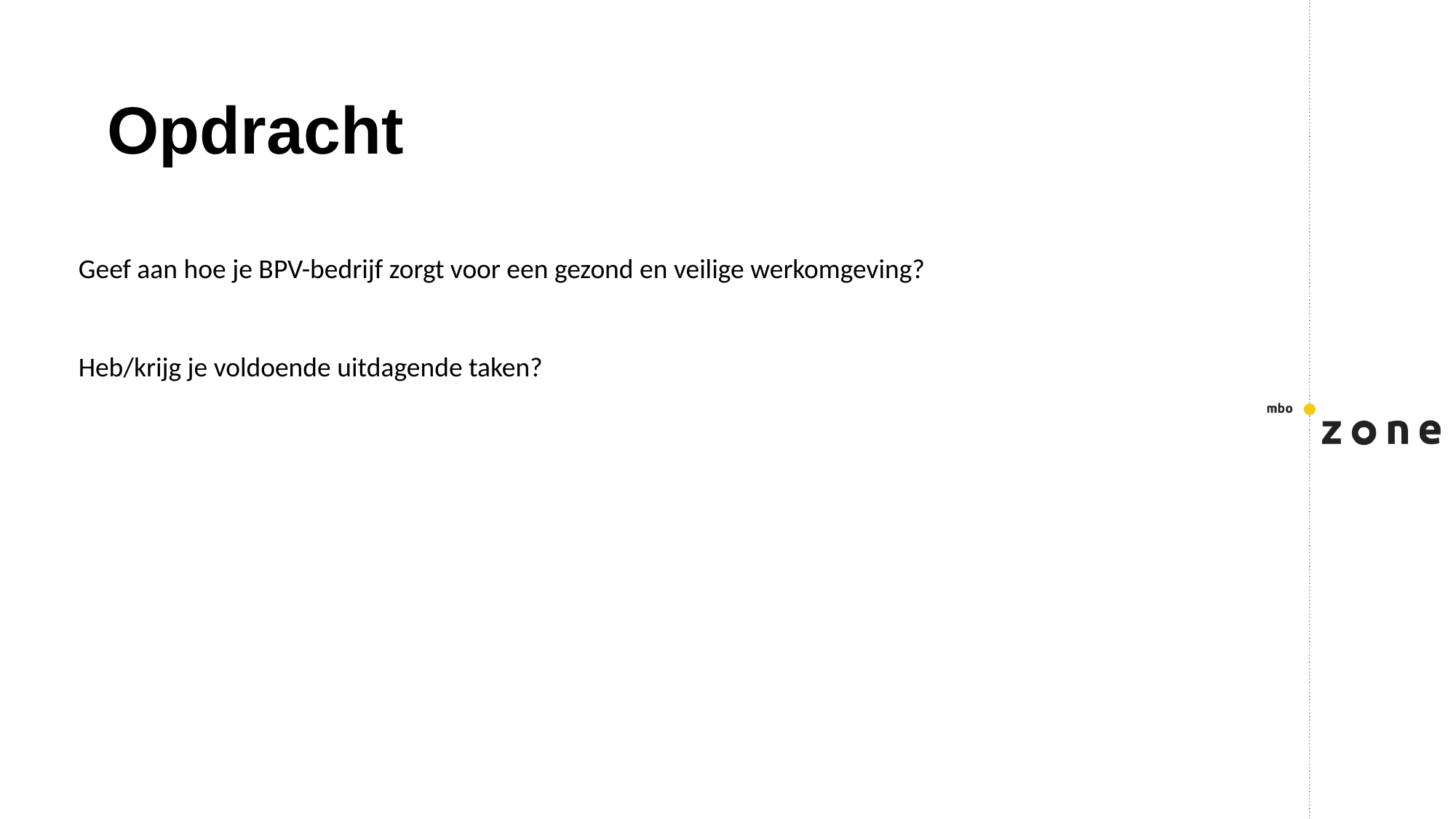

# Opdracht
Geef aan hoe je BPV-bedrijf zorgt voor een gezond en veilige werkomgeving?

Heb/krijg je voldoende uitdagende taken?